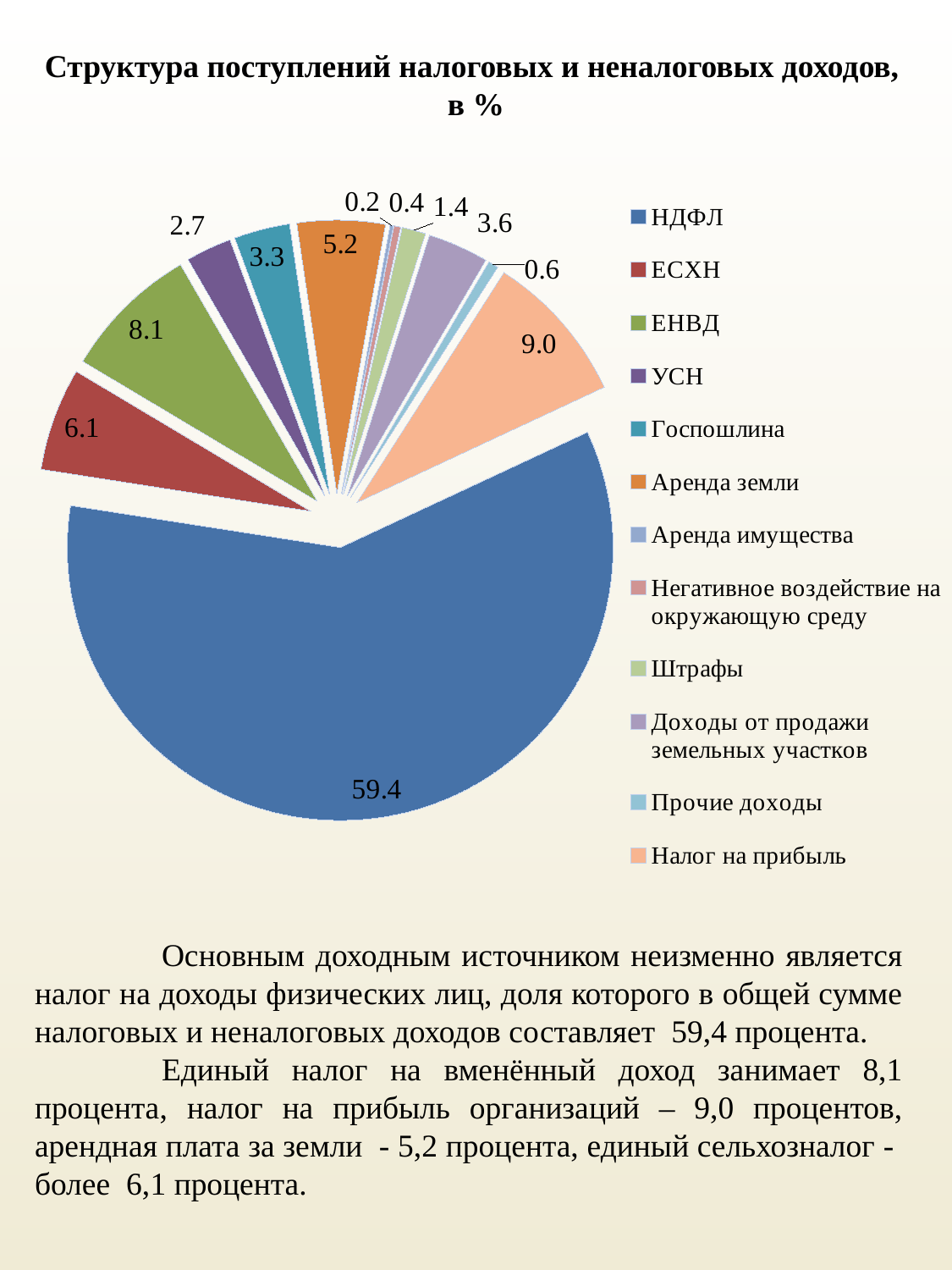

Структура поступлений налоговых и неналоговых доходов,
в %

### Chart

| Category | Продажи |
|---|---|
| НДФЛ | 59.4 |
| ЕСХН | 6.1 |
| ЕНВД | 8.1 |
| УСН | 2.7 |
| Госпошлина | 3.3 |
| Аренда земли | 5.2 |
| Аренда имущества | 0.2 |
| Негативное воздействие на окружающую среду | 0.4 |
| Штрафы | 1.4 |
| Доходы от продажи земельных участков | 3.6 |
| Прочие доходы | 0.6000000000000001 |
| Налог на прибыль | 9.0 |
	Основным доходным источником неизменно является налог на доходы физических лиц, доля которого в общей сумме налоговых и неналоговых доходов составляет  59,4 процента.
	Единый налог на вменённый доход занимает 8,1 процента, налог на прибыль организаций – 9,0 процентов, арендная плата за земли  - 5,2 процента, единый сельхозналог -  более  6,1 процента.